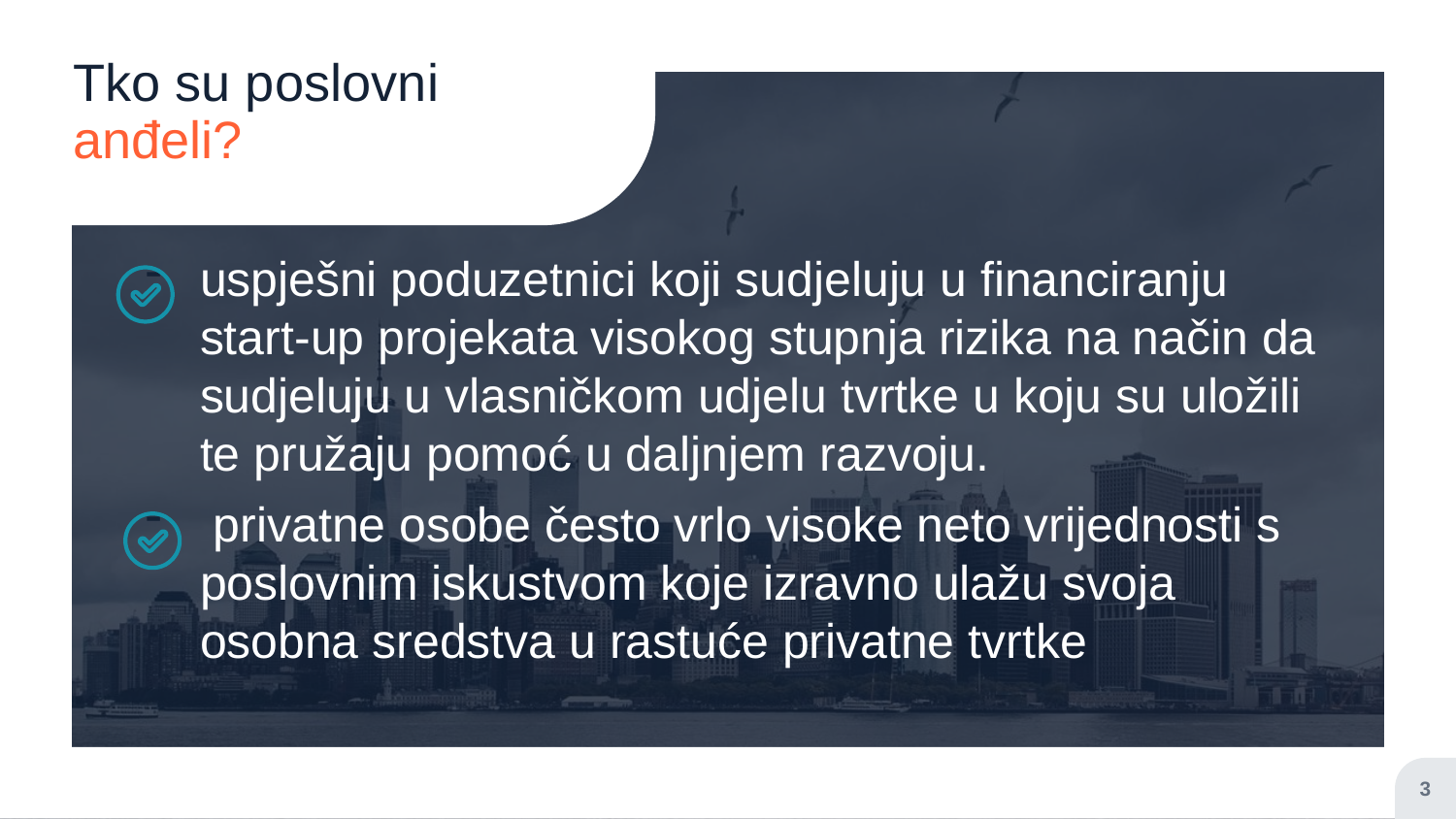

# Tko su poslovni  anđeli?
uspješni poduzetnici koji sudjeluju u financiranju start-up projekata visokog stupnja rizika na način da sudjeluju u vlasničkom udjelu tvrtke u koju su uložili te pružaju pomoć u daljnjem razvoju.
 privatne osobe često vrlo visoke neto vrijednosti s poslovnim iskustvom koje izravno ulažu svoja osobna sredstva u rastuće privatne tvrtke

3